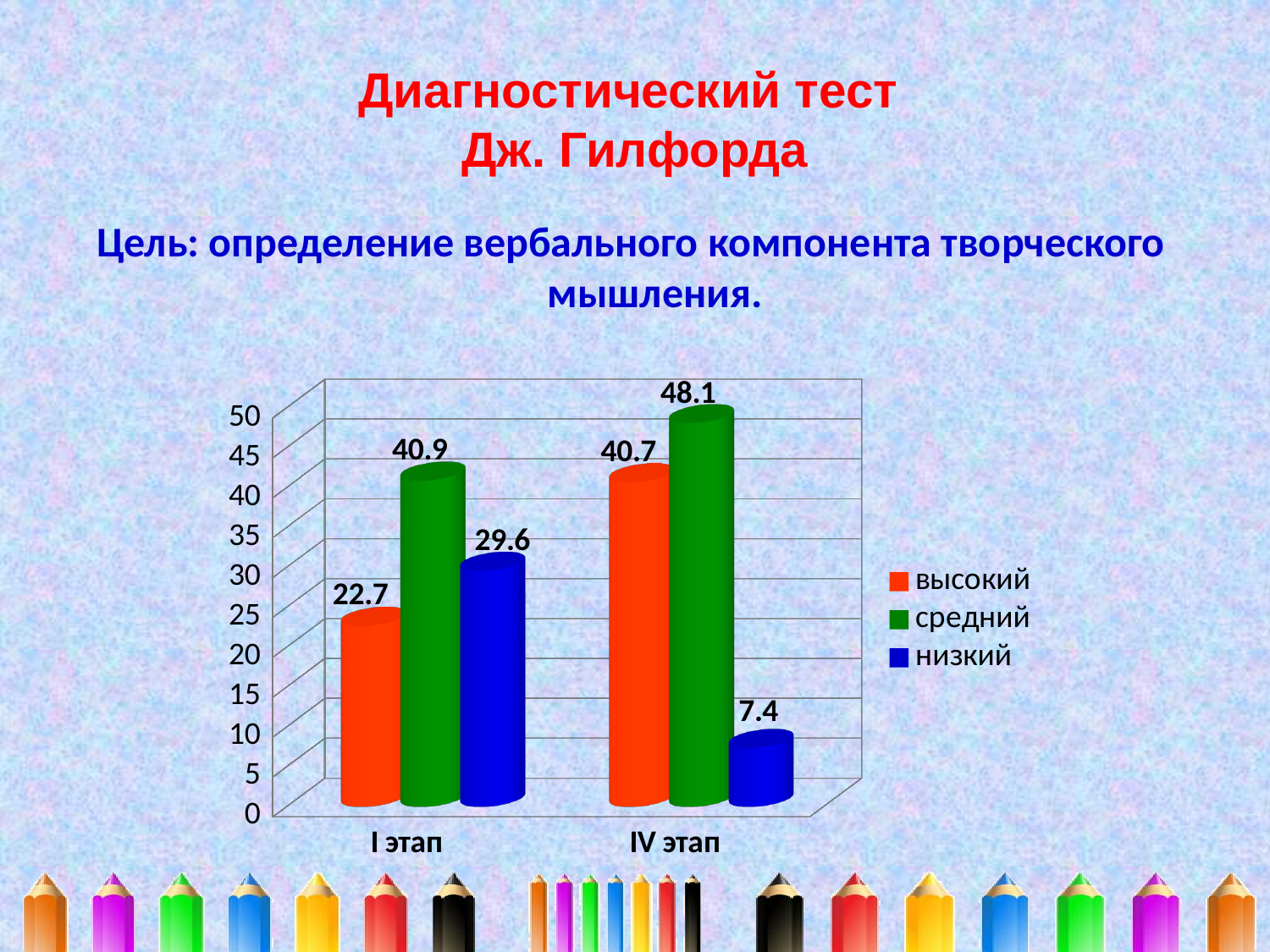

# Диагностический тест Дж. Гилфорда
Цель: определение вербального компонента творческого мышления.

[unsupported chart]